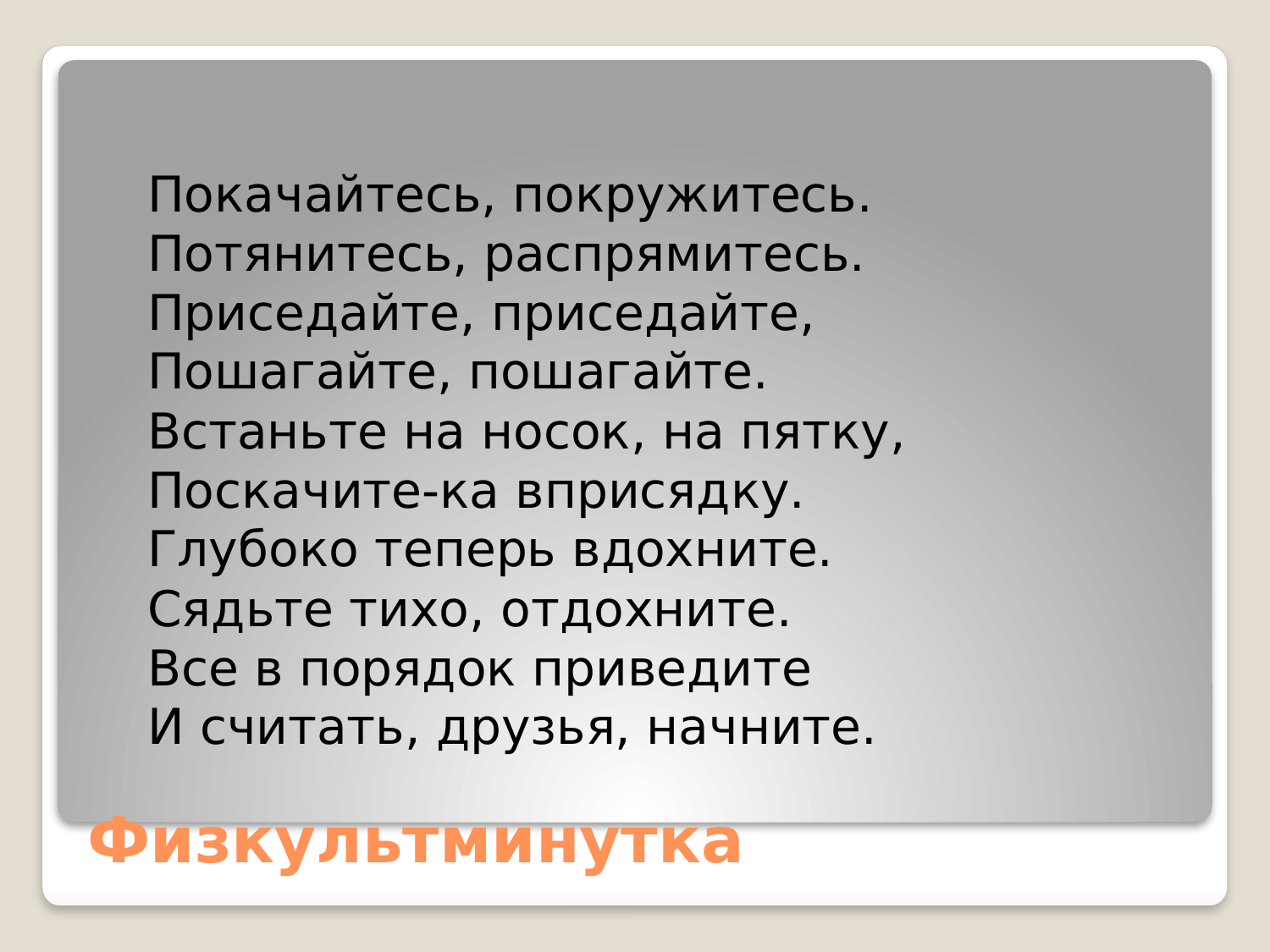

Покачайтесь, покружитесь.
Потянитесь, распрямитесь.
Приседайте, приседайте,
Пошагайте, пошагайте.
Встаньте на носок, на пятку,
Поскачите-ка вприсядку.
Глубоко теперь вдохните.
Сядьте тихо, отдохните.
Все в порядок приведите
И считать, друзья, начните.
# Физкультминутка